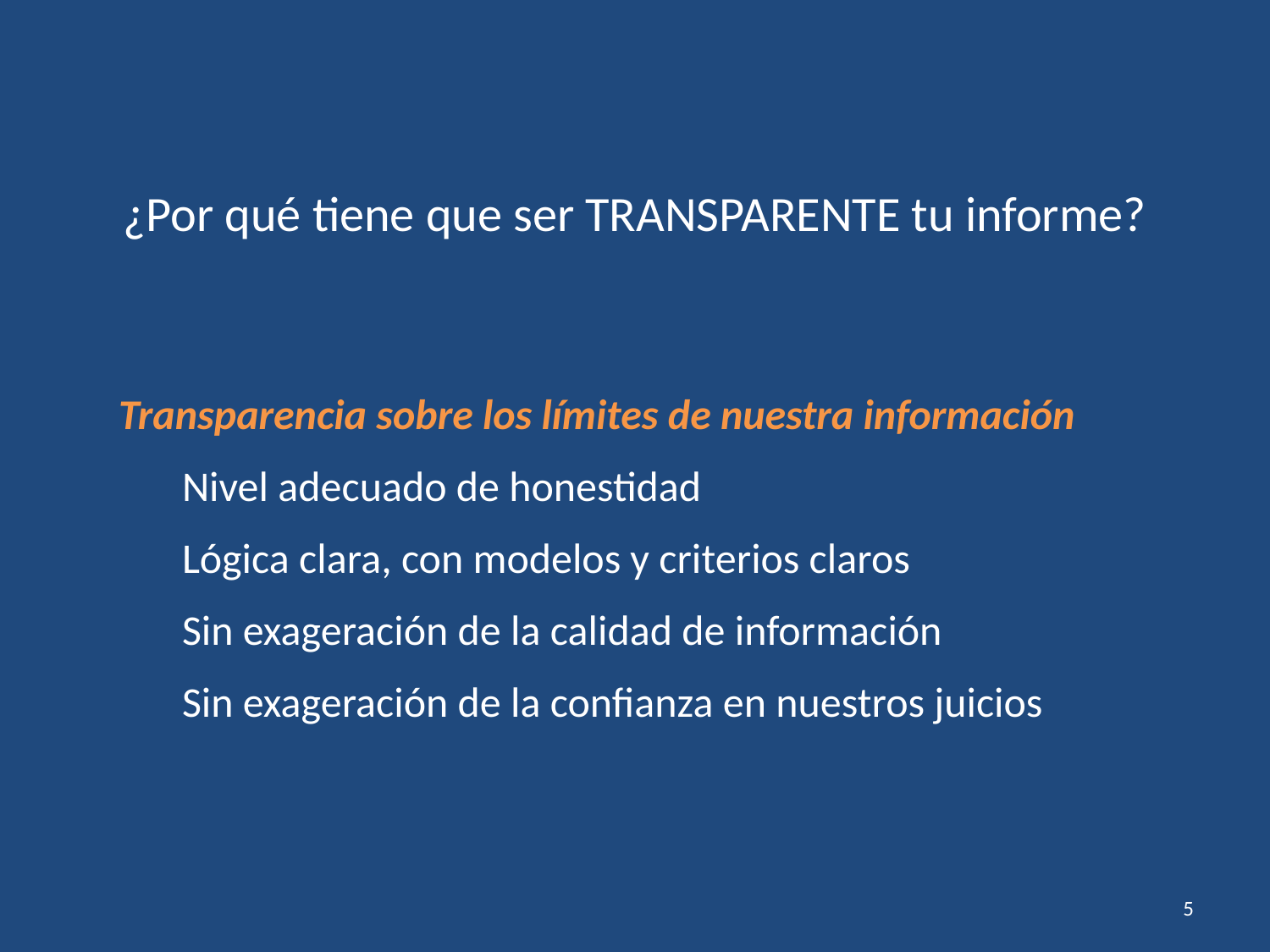

¿Por qué tiene que ser TRANSPARENTE tu informe?
Transparencia sobre los límites de nuestra información
Nivel adecuado de honestidad
Lógica clara, con modelos y criterios claros
Sin exageración de la calidad de información
Sin exageración de la confianza en nuestros juicios
5